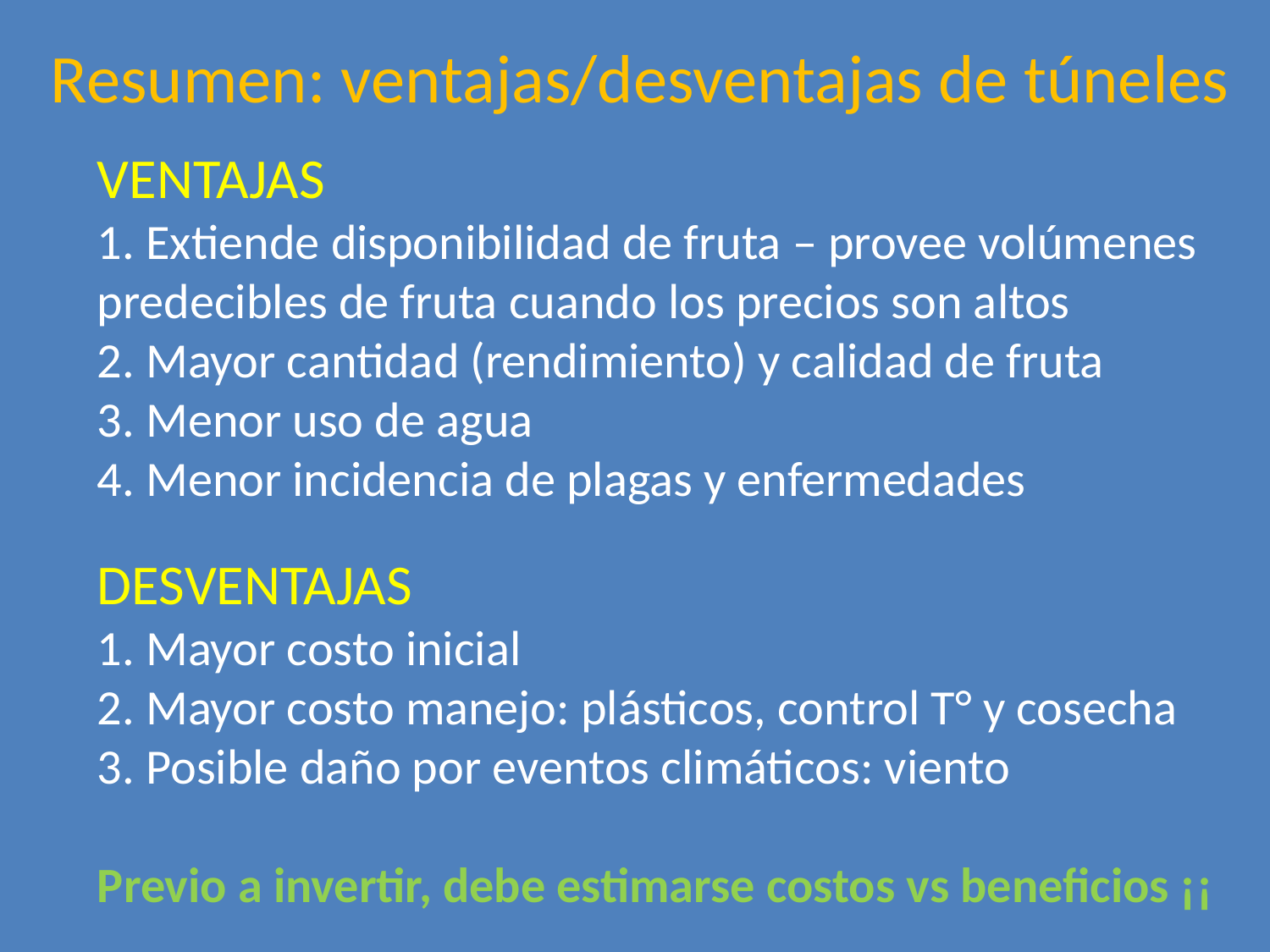

# Resumen: ventajas/desventajas de túneles
VENTAJAS
1. Extiende disponibilidad de fruta – provee volúmenes predecibles de fruta cuando los precios son altos
2. Mayor cantidad (rendimiento) y calidad de fruta
3. Menor uso de agua
4. Menor incidencia de plagas y enfermedades

DESVENTAJAS
1. Mayor costo inicial
2. Mayor costo manejo: plásticos, control T° y cosecha
3. Posible daño por eventos climáticos: viento

Previo a invertir, debe estimarse costos vs beneficios ¡¡